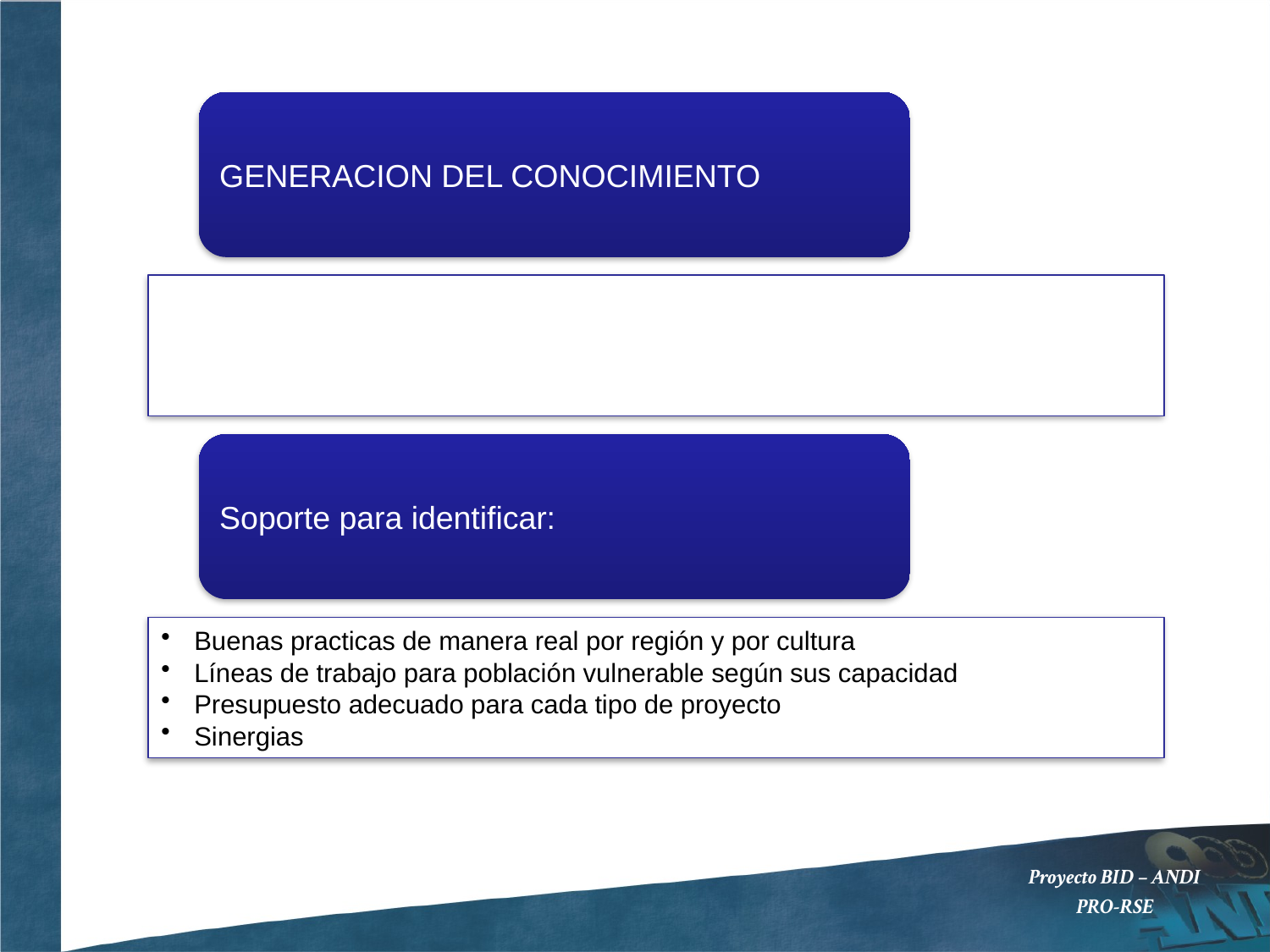

Soporte para identificar:
Buenas practicas de manera real por región y por cultura
Líneas de trabajo para población vulnerable según sus capacidad
Presupuesto adecuado para cada tipo de proyecto
Sinergias
GENERACION DEL CONOCIMIENTO

Proyecto BID – ANDI
PRO-RSE